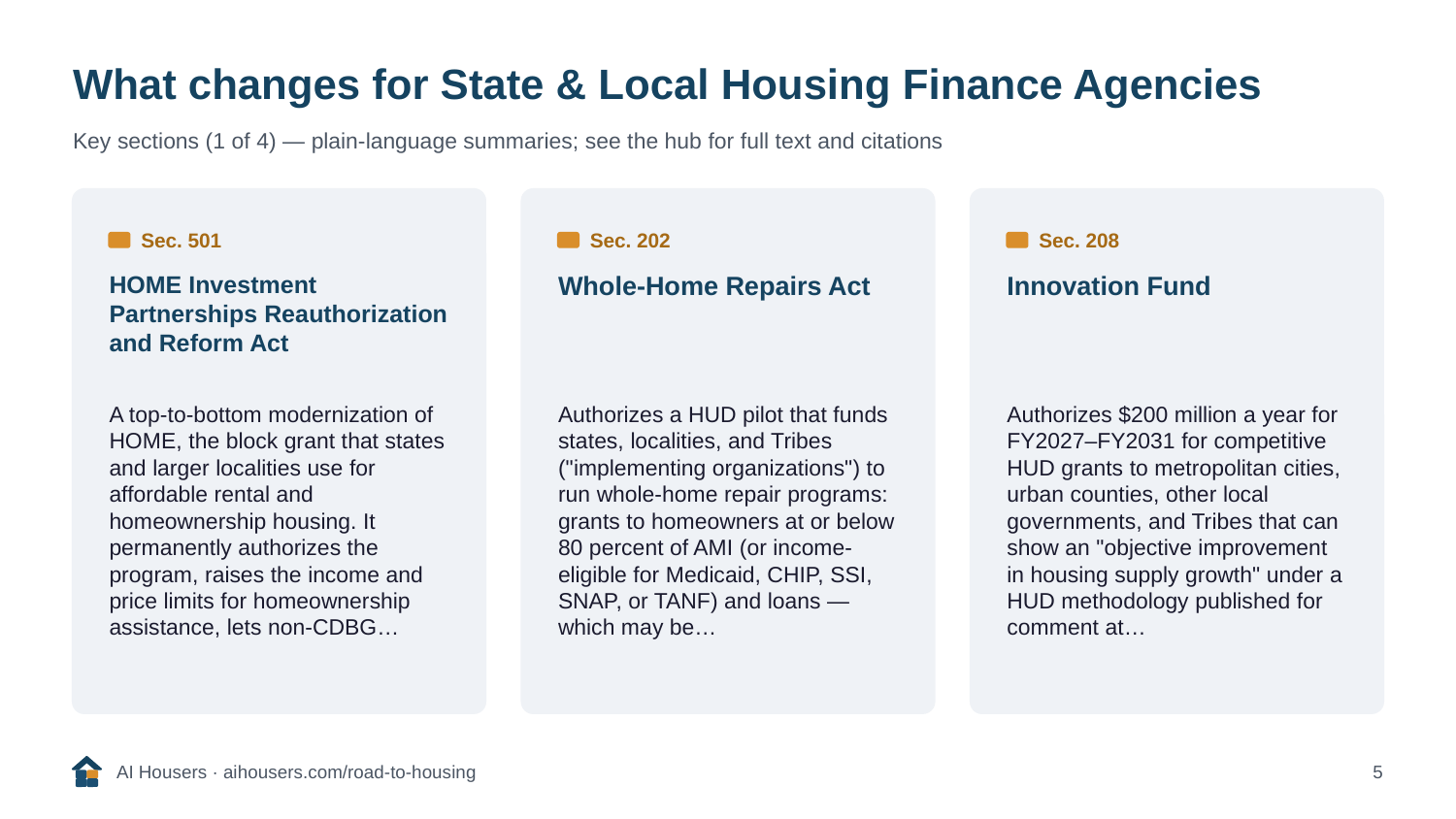

What changes for State & Local Housing Finance Agencies
Key sections (1 of 4) — plain-language summaries; see the hub for full text and citations

Sec. 501
Sec. 202
Sec. 208

HOME Investment Partnerships Reauthorization and Reform Act
Whole-Home Repairs Act
Innovation Fund
A top-to-bottom modernization of HOME, the block grant that states and larger localities use for affordable rental and homeownership housing. It permanently authorizes the program, raises the income and price limits for homeownership assistance, lets non-CDBG…
Authorizes a HUD pilot that funds states, localities, and Tribes ("implementing organizations") to run whole-home repair programs: grants to homeowners at or below 80 percent of AMI (or income-eligible for Medicaid, CHIP, SSI, SNAP, or TANF) and loans — which may be…
Authorizes $200 million a year for FY2027–FY2031 for competitive HUD grants to metropolitan cities, urban counties, other local governments, and Tribes that can show an "objective improvement in housing supply growth" under a HUD methodology published for comment at…
AI Housers · aihousers.com/road-to-housing
5